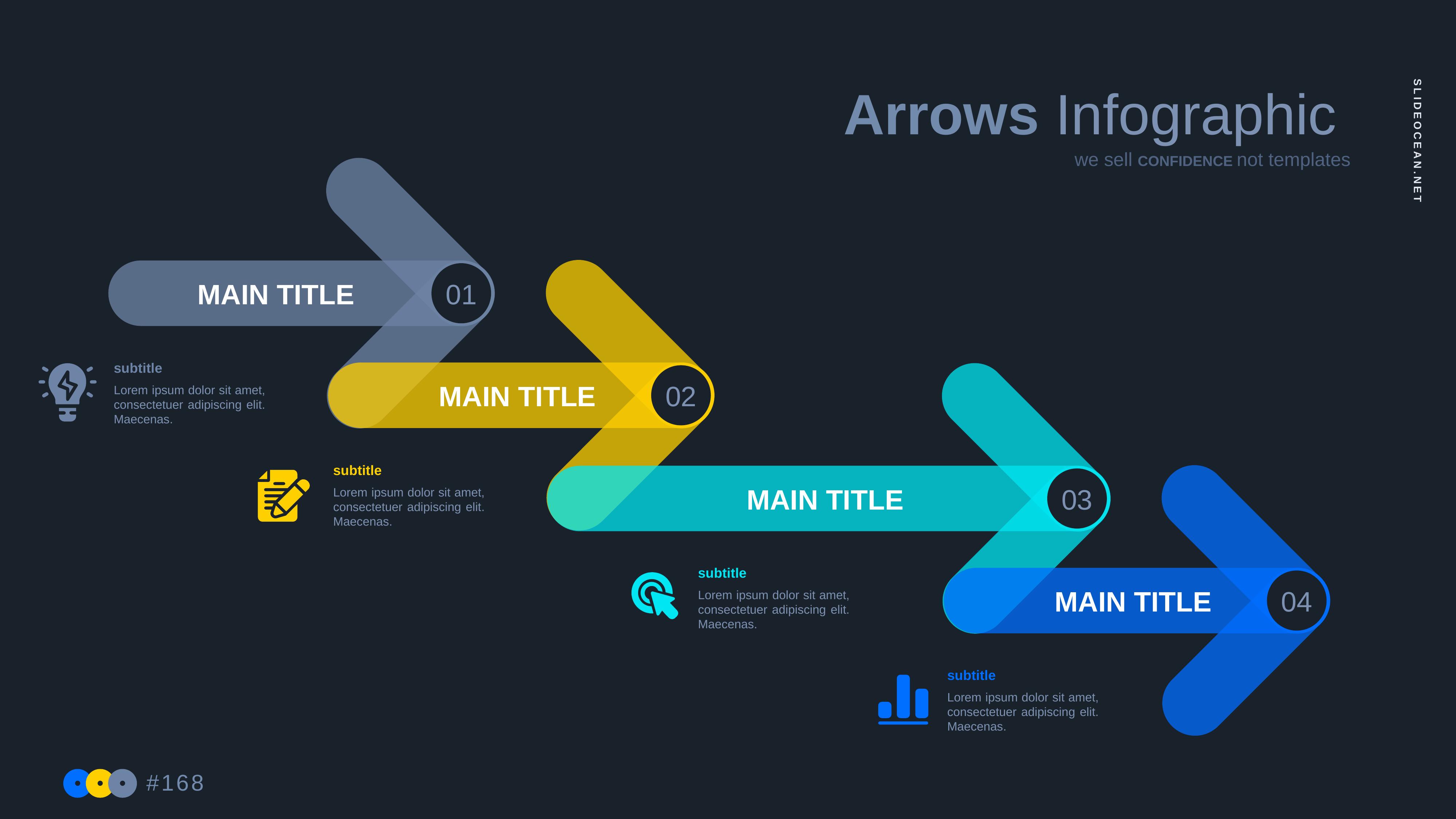

Arrows Infographic

MAIN TITLE

01
we sell CONFIDENCE not templates

MAIN TITLE

02

MAIN TITLE

03
subtitle
Lorem ipsum dolor sit amet, consectetuer adipiscing elit. Maecenas.

MAIN TITLE

04
subtitle
Lorem ipsum dolor sit amet, consectetuer adipiscing elit. Maecenas.

subtitle
Lorem ipsum dolor sit amet, consectetuer adipiscing elit. Maecenas.

subtitle
Lorem ipsum dolor sit amet, consectetuer adipiscing elit. Maecenas.

#168